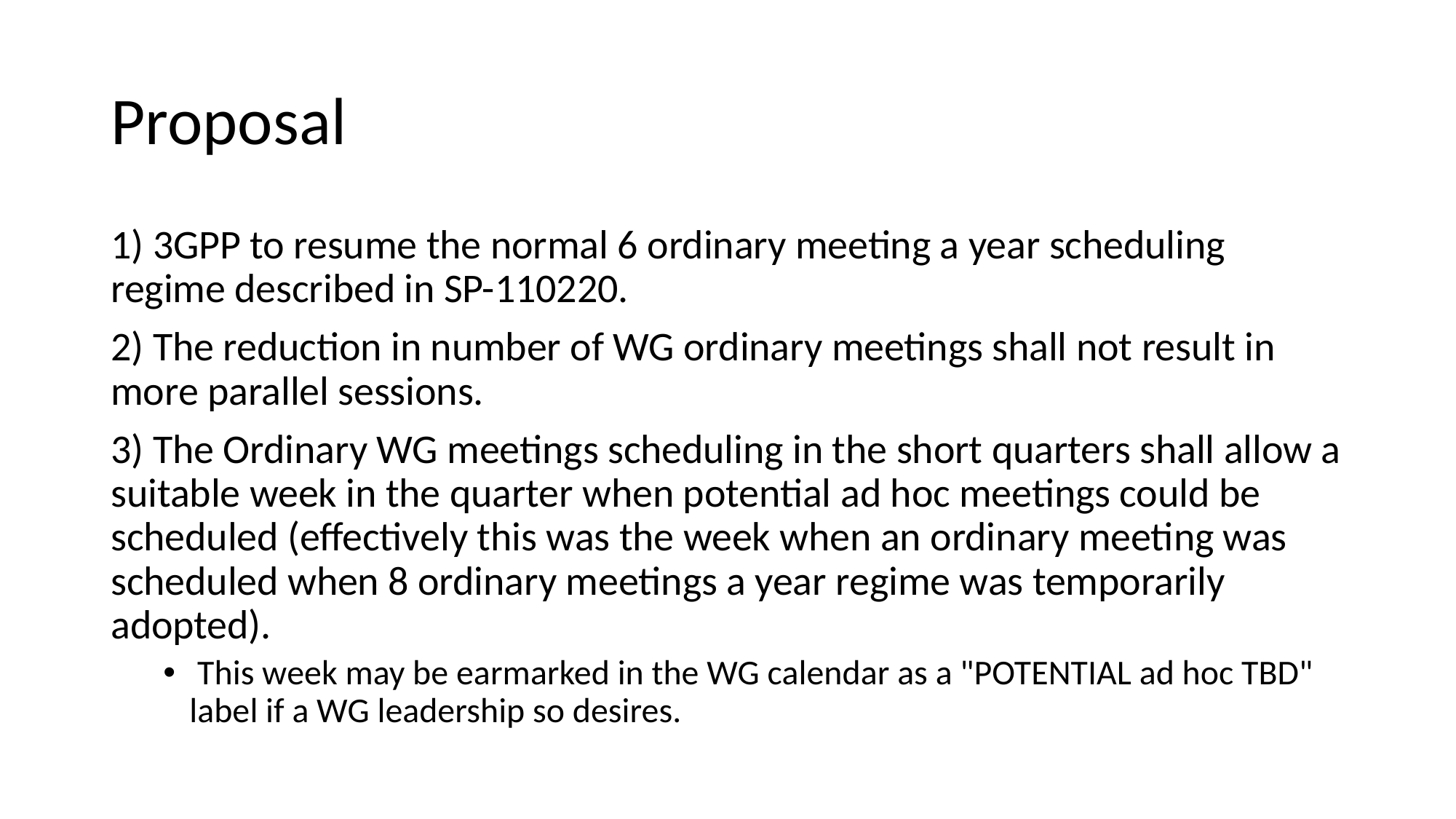

# Proposal
1) 3GPP to resume the normal 6 ordinary meeting a year scheduling regime described in SP-110220.
2) The reduction in number of WG ordinary meetings shall not result in more parallel sessions.
3) The Ordinary WG meetings scheduling in the short quarters shall allow a suitable week in the quarter when potential ad hoc meetings could be scheduled (effectively this was the week when an ordinary meeting was scheduled when 8 ordinary meetings a year regime was temporarily adopted).
	 This week may be earmarked in the WG calendar as a "POTENTIAL ad hoc TBD" label if a WG leadership so desires.